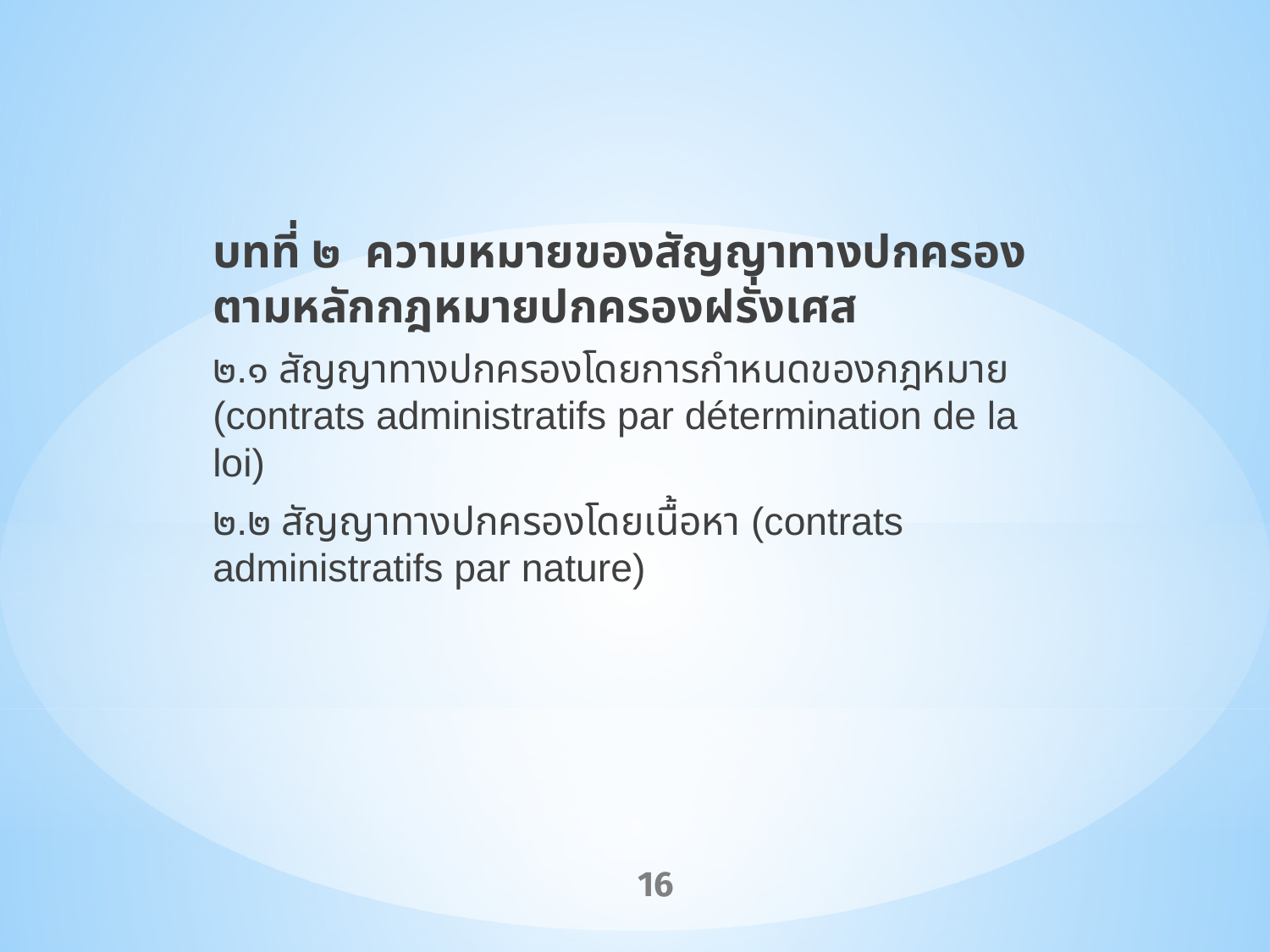

บทที่ ๒  ความหมายของสัญญาทางปกครองตามหลักกฎหมายปกครองฝรั่งเศส
๒.๑ สัญญาทางปกครองโดยการกำหนดของกฎหมาย (contrats administratifs par détermination de la loi)
๒.๒ สัญญาทางปกครองโดยเนื้อหา (contrats administratifs par nature)

16